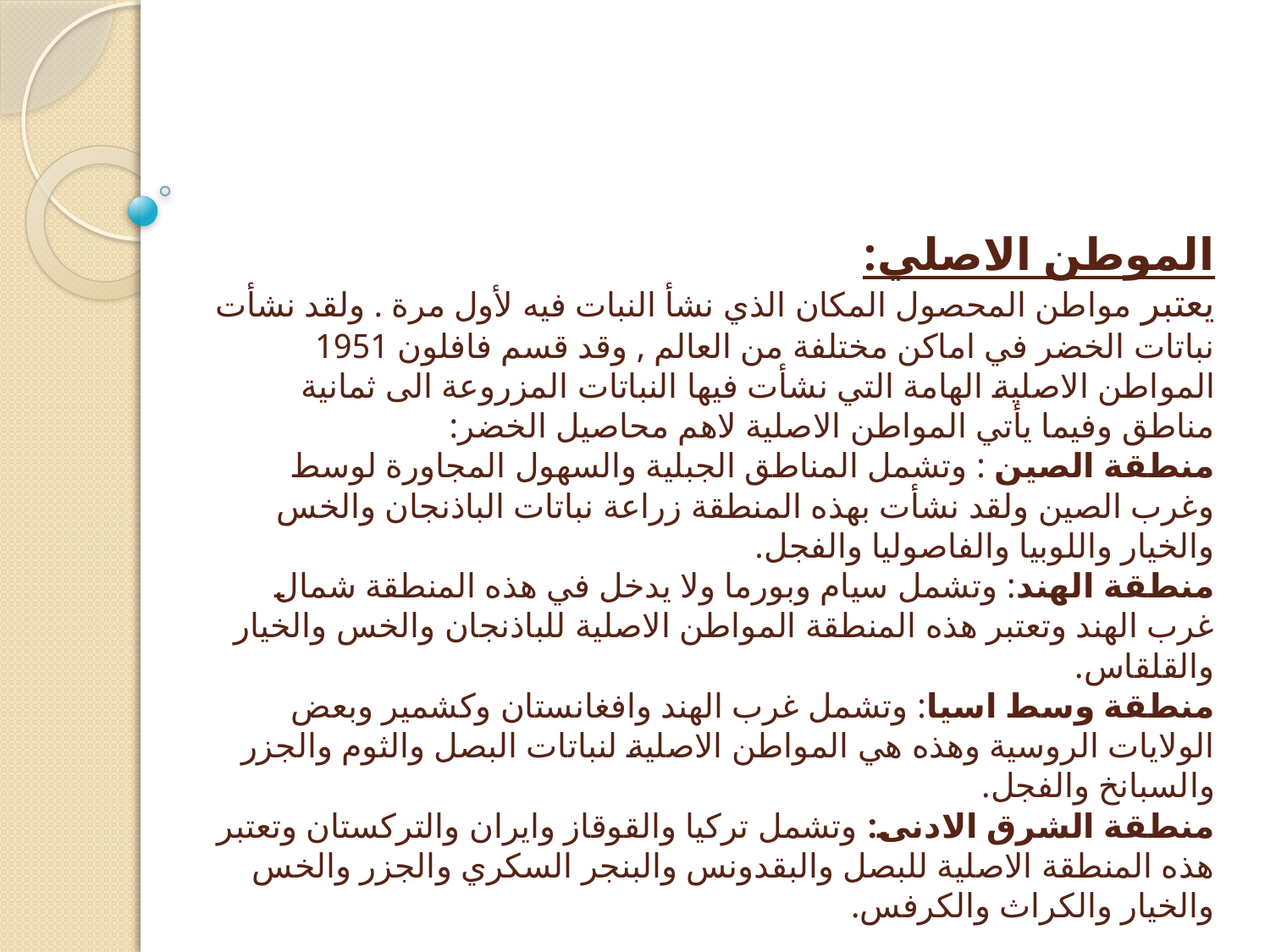

# الموطن الاصلي: يعتبر مواطن المحصول المكان الذي نشأ النبات فيه لأول مرة . ولقد نشأت نباتات الخضر في اماكن مختلفة من العالم , وقد قسم فافلون 1951 المواطن الاصلية الهامة التي نشأت فيها النباتات المزروعة الى ثمانية مناطق وفيما يأتي المواطن الاصلية لاهم محاصيل الخضر: منطقة الصين : وتشمل المناطق الجبلية والسهول المجاورة لوسط وغرب الصين ولقد نشأت بهذه المنطقة زراعة نباتات الباذنجان والخس والخيار واللوبيا والفاصوليا والفجل. منطقة الهند: وتشمل سيام وبورما ولا يدخل في هذه المنطقة شمال غرب الهند وتعتبر هذه المنطقة المواطن الاصلية للباذنجان والخس والخيار والقلقاس. منطقة وسط اسيا: وتشمل غرب الهند وافغانستان وكشمير وبعض الولايات الروسية وهذه هي المواطن الاصلية لنباتات البصل والثوم والجزر والسبانخ والفجل. منطقة الشرق الادنى: وتشمل تركيا والقوقاز وايران والتركستان وتعتبر هذه المنطقة الاصلية للبصل والبقدونس والبنجر السكري والجزر والخس والخيار والكراث والكرفس.